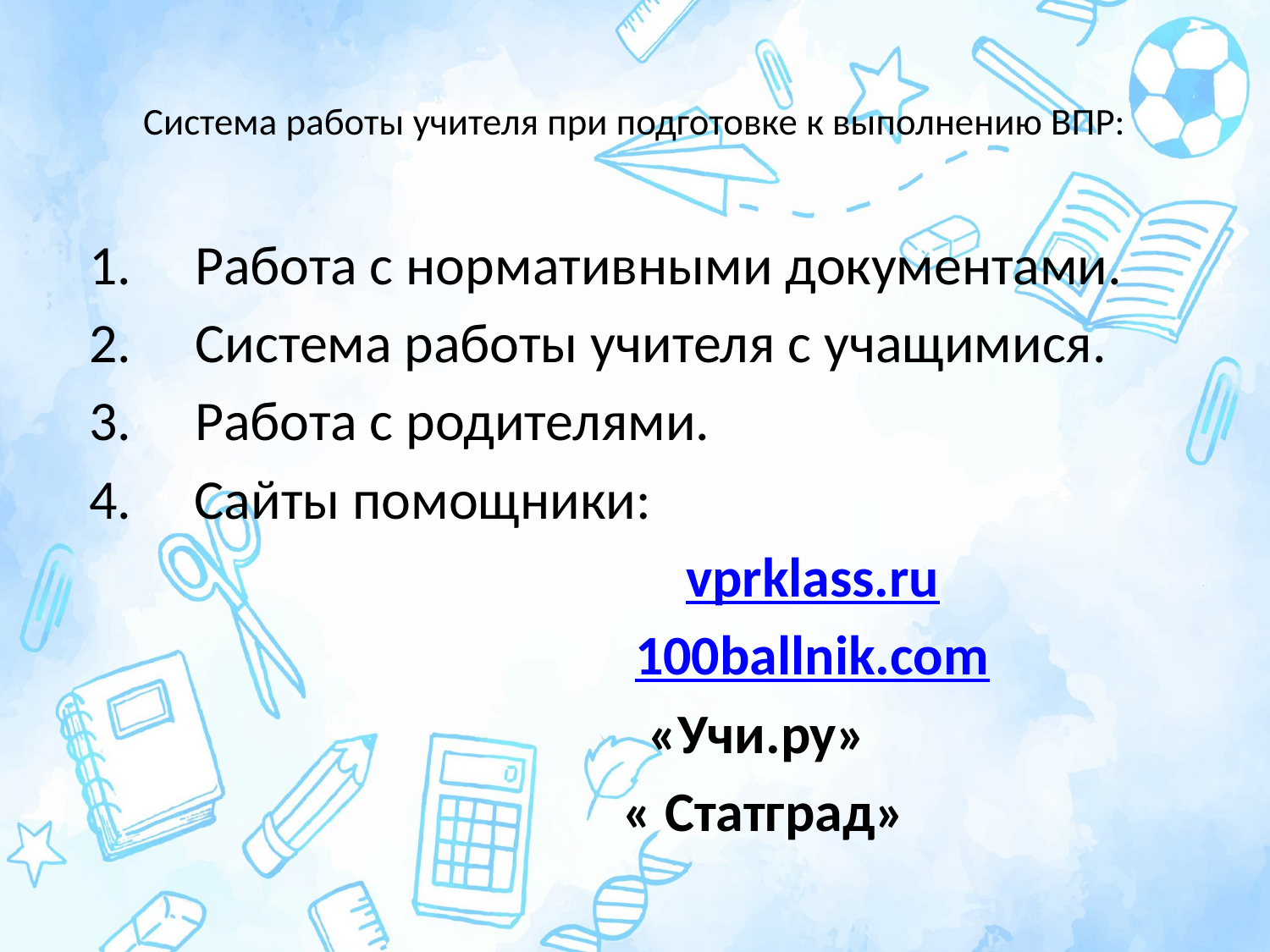

# Система работы учителя при подготовке к выполнению ВПР:
 1.     Работа с нормативными документами.
 2.     Система работы учителя с учащимися.
 3.     Работа с родителями.
 4.     Сайты помощники:
                                                vprklass.ru
                                            100ballnik.com
                                             «Учи.ру»
                                           « Статград»